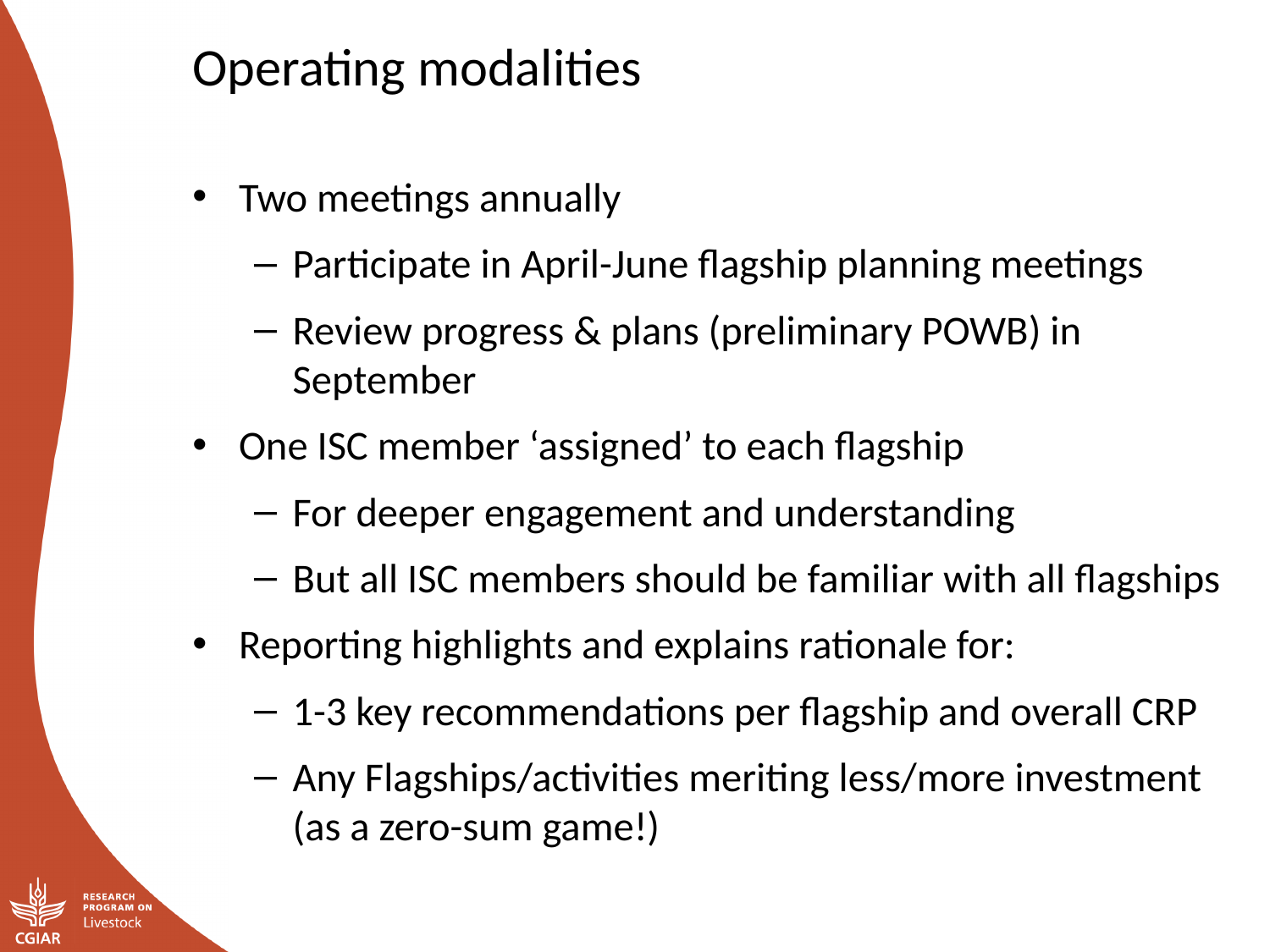

Operating modalities
Two meetings annually
Participate in April-June flagship planning meetings
Review progress & plans (preliminary POWB) in September
One ISC member ‘assigned’ to each flagship
For deeper engagement and understanding
But all ISC members should be familiar with all flagships
Reporting highlights and explains rationale for:
1-3 key recommendations per flagship and overall CRP
Any Flagships/activities meriting less/more investment (as a zero-sum game!)